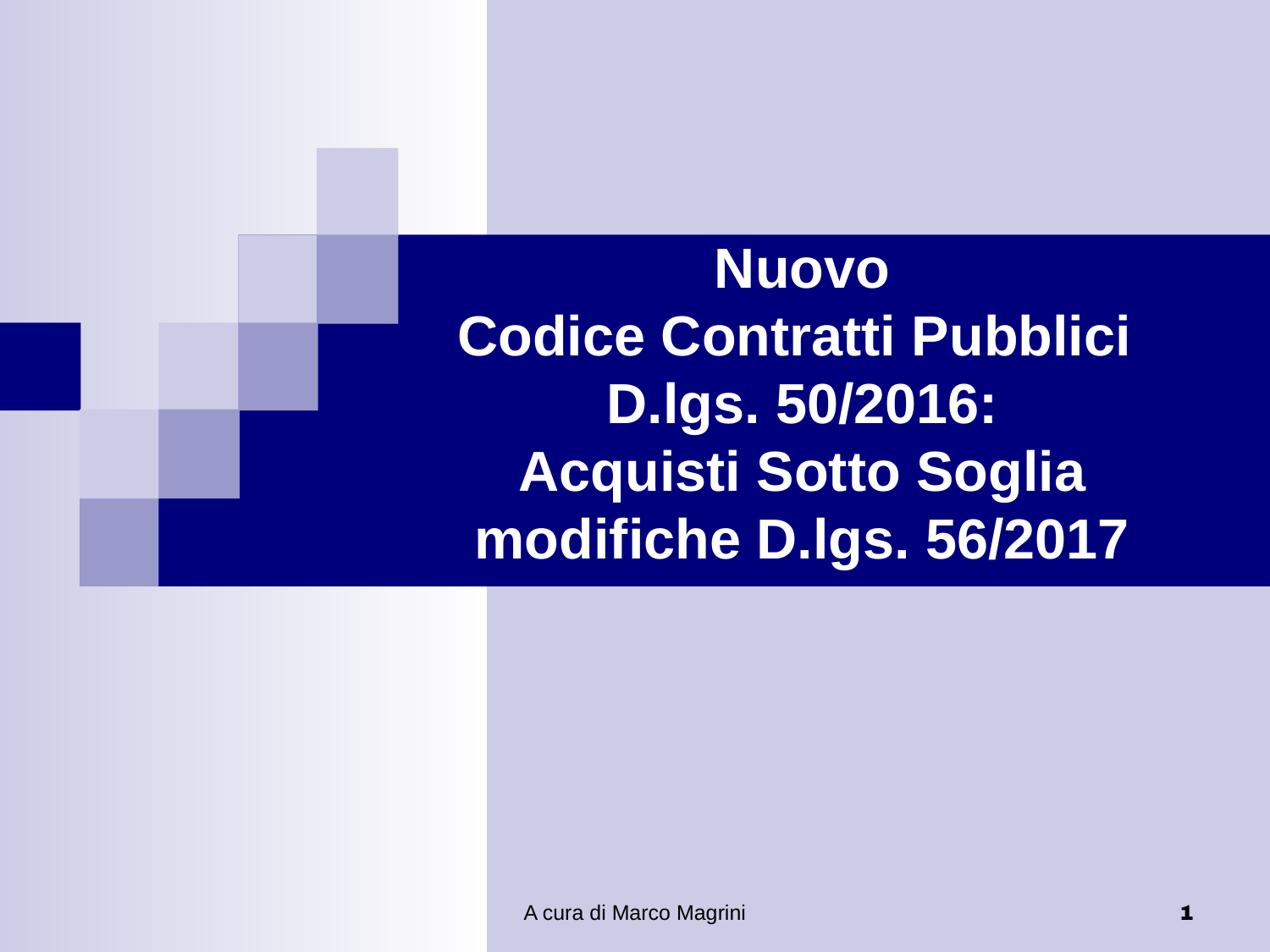

# Nuovo Codice Contratti Pubblici D.lgs. 50/2016: Acquisti Sotto Soglia modifiche D.lgs. 56/2017
A cura di Marco Magrini
1